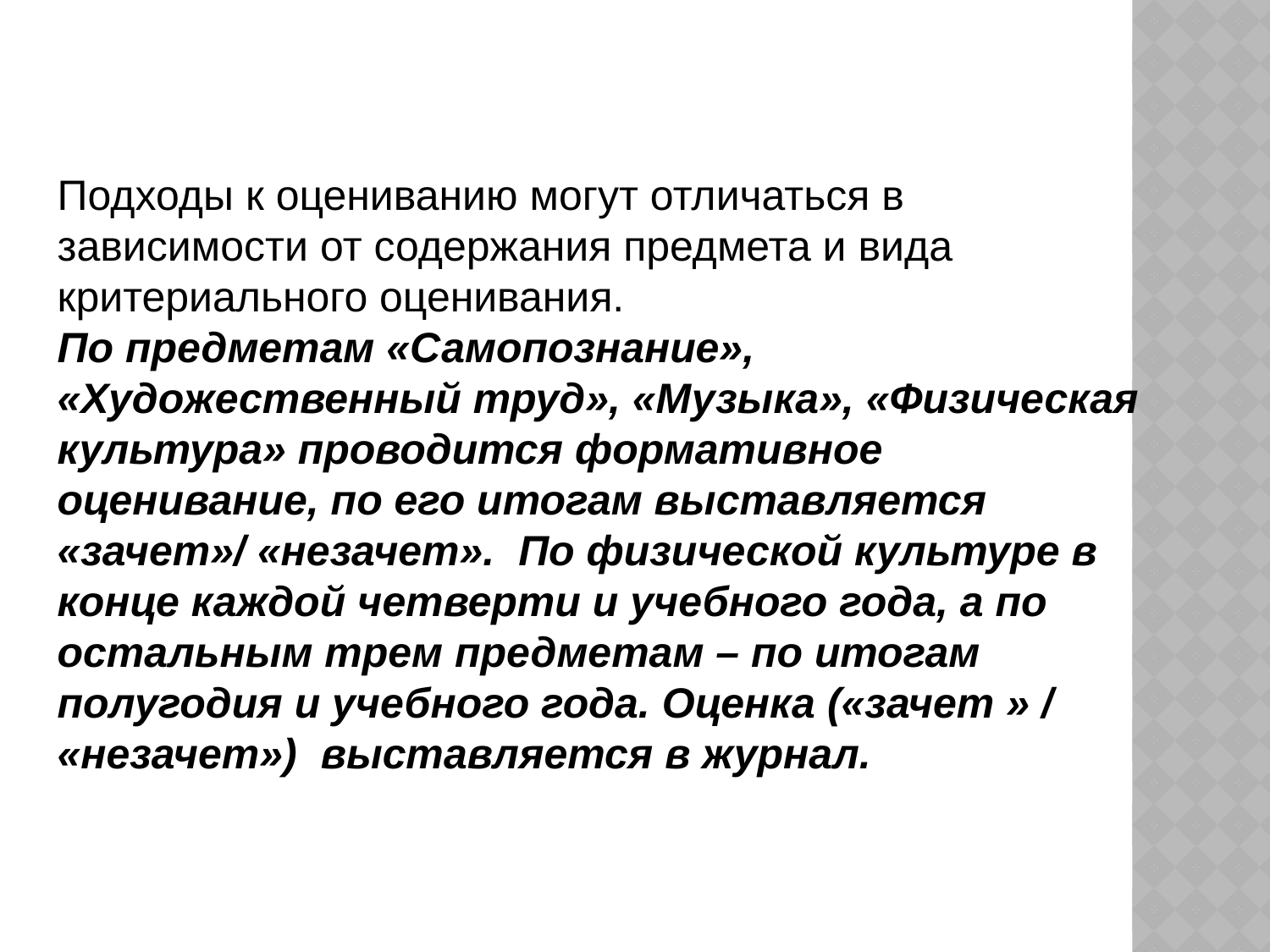

Подходы к оцениванию могут отличаться в зависимости от содержания предмета и вида критериального оценивания.
По предметам «Самопознание», «Художественный труд», «Музыка», «Физическая культура» проводится формативное оценивание, по его итогам выставляется «зачет»/ «незачет».  По физической культуре в конце каждой четверти и учебного года, а по остальным трем предметам – по итогам полугодия и учебного года. Оценка («зачет » / «незачет»)  выставляется в журнал.